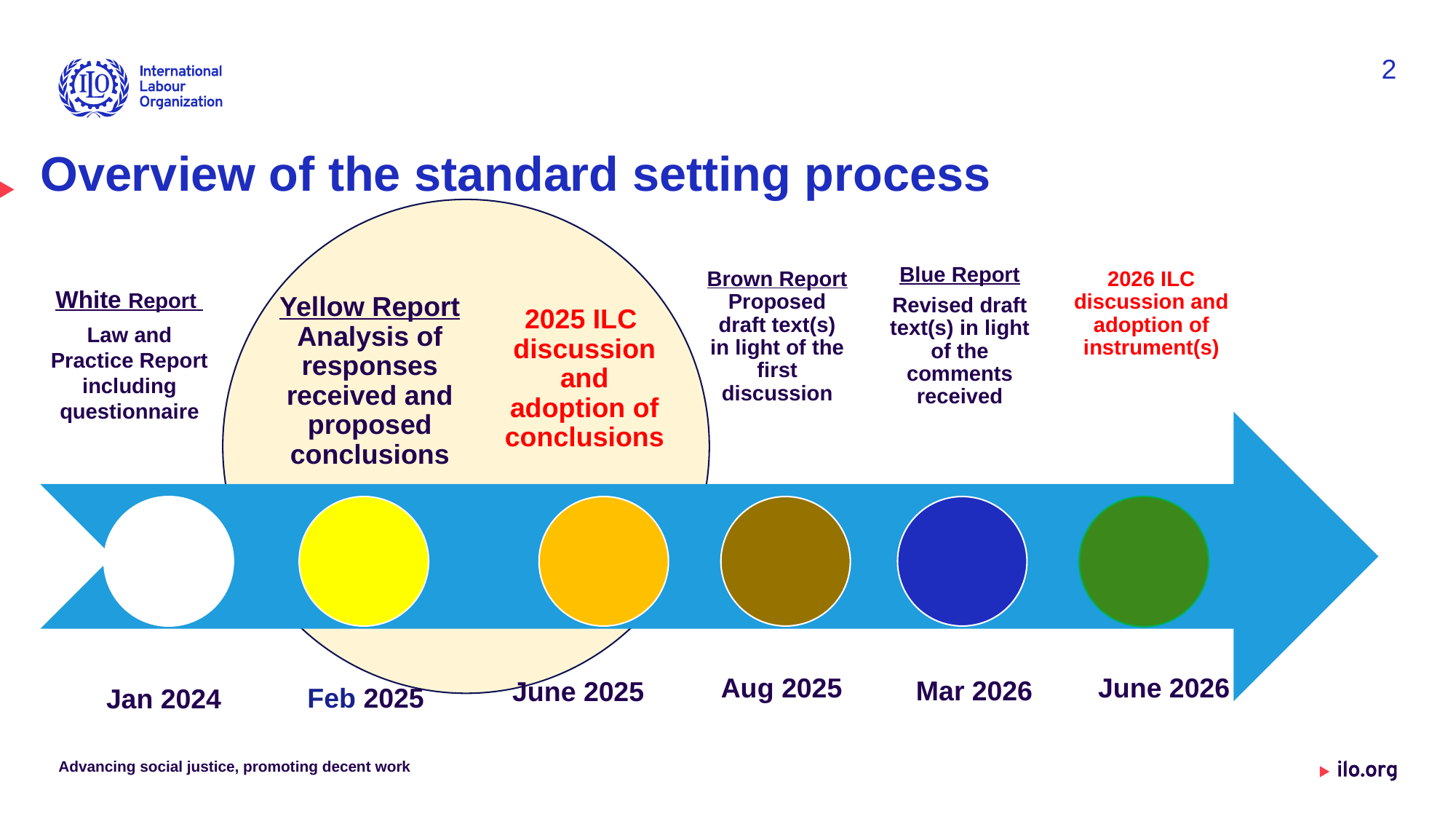

2
# Overview of the standard setting process

White Report
Law and Practice Report including questionnaire
Brown Report
Proposed draft text(s) in light of the first discussion
2026 ILC discussion and adoption of instrument(s)
Yellow Report Analysis of responses received and proposed conclusions
Blue Report
Revised draft text(s) in light of the comments received
2025 ILC
discussion and adoption of conclusions

Aug 2025

June 2026

Mar 2026

June 2025

Feb 2025

Jan 2024

Advancing social justice, promoting decent work
Date: Monday / 01 / October / 2019